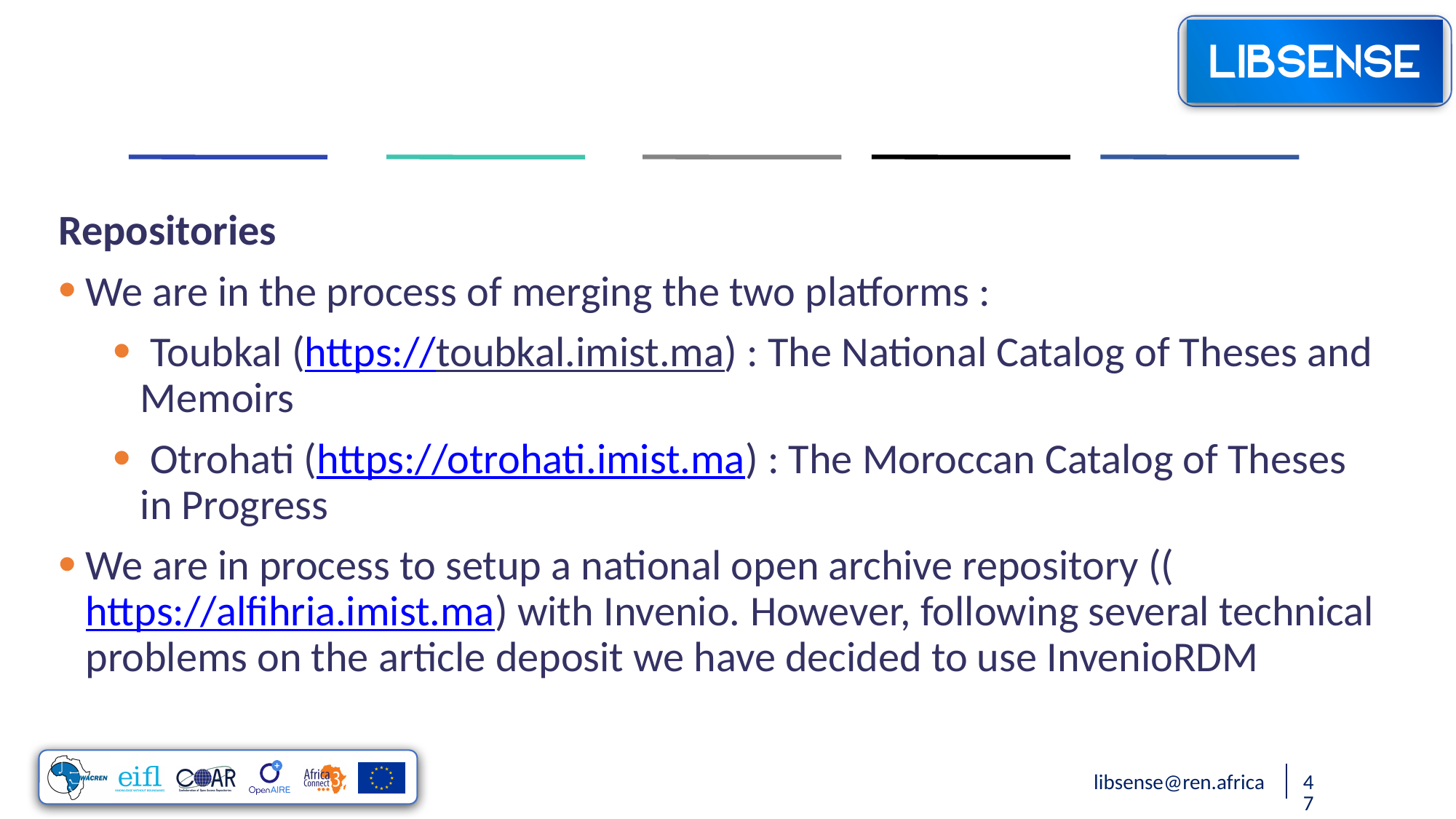

Repositories
We are in the process of merging the two platforms :
 Toubkal (https://toubkal.imist.ma) : The National Catalog of Theses and Memoirs
 Otrohati (https://otrohati.imist.ma) : The Moroccan Catalog of Theses in Progress
We are in process to setup a national open archive repository ((https://alfihria.imist.ma) with Invenio. However, following several technical problems on the article deposit we have decided to use InvenioRDM

libsense@ren.africa
47